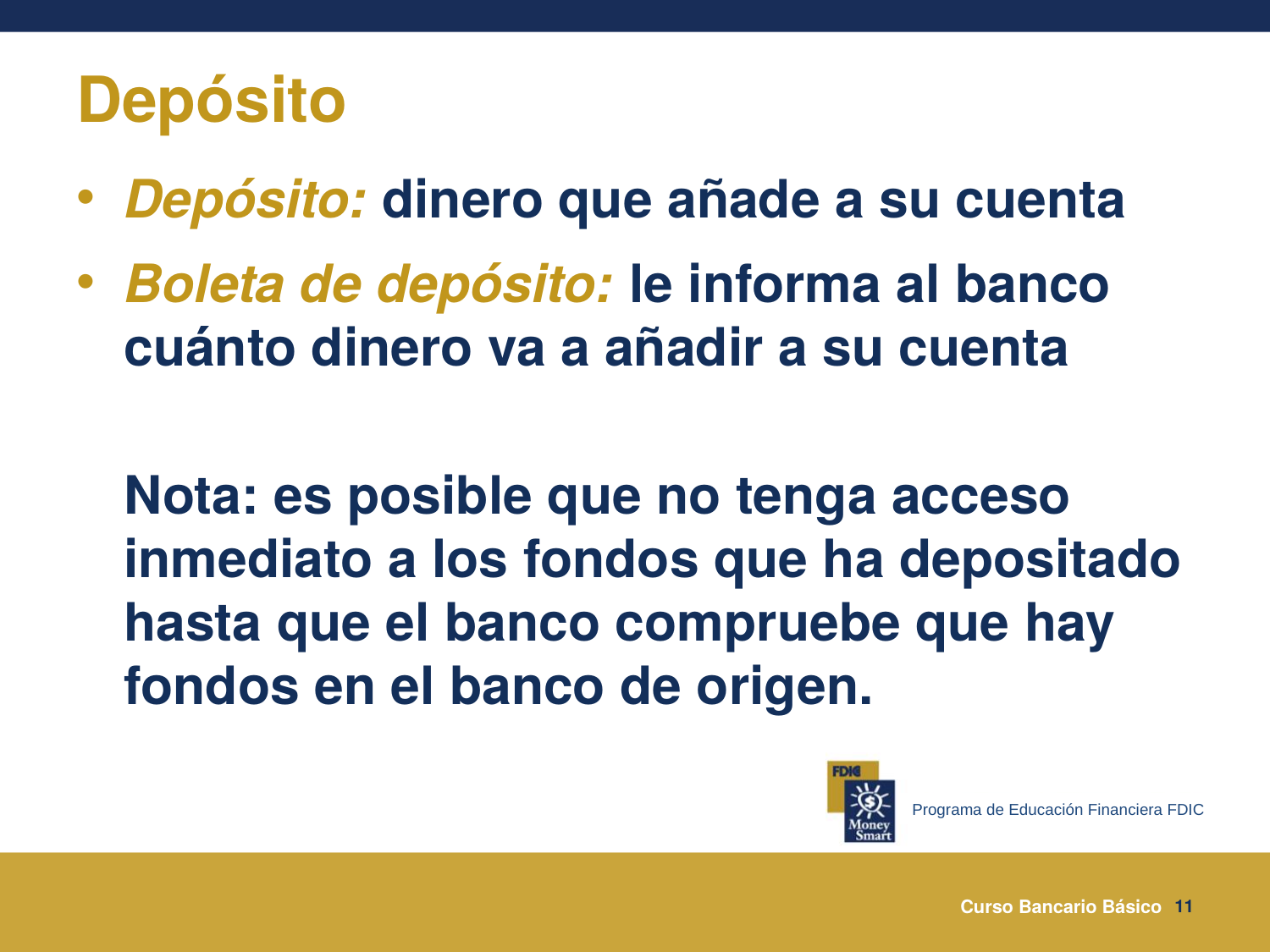

# Depósito
Depósito: dinero que añade a su cuenta
Boleta de depósito: le informa al banco cuánto dinero va a añadir a su cuenta

Nota: es posible que no tenga acceso inmediato a los fondos que ha depositado hasta que el banco compruebe que hay fondos en el banco de origen.